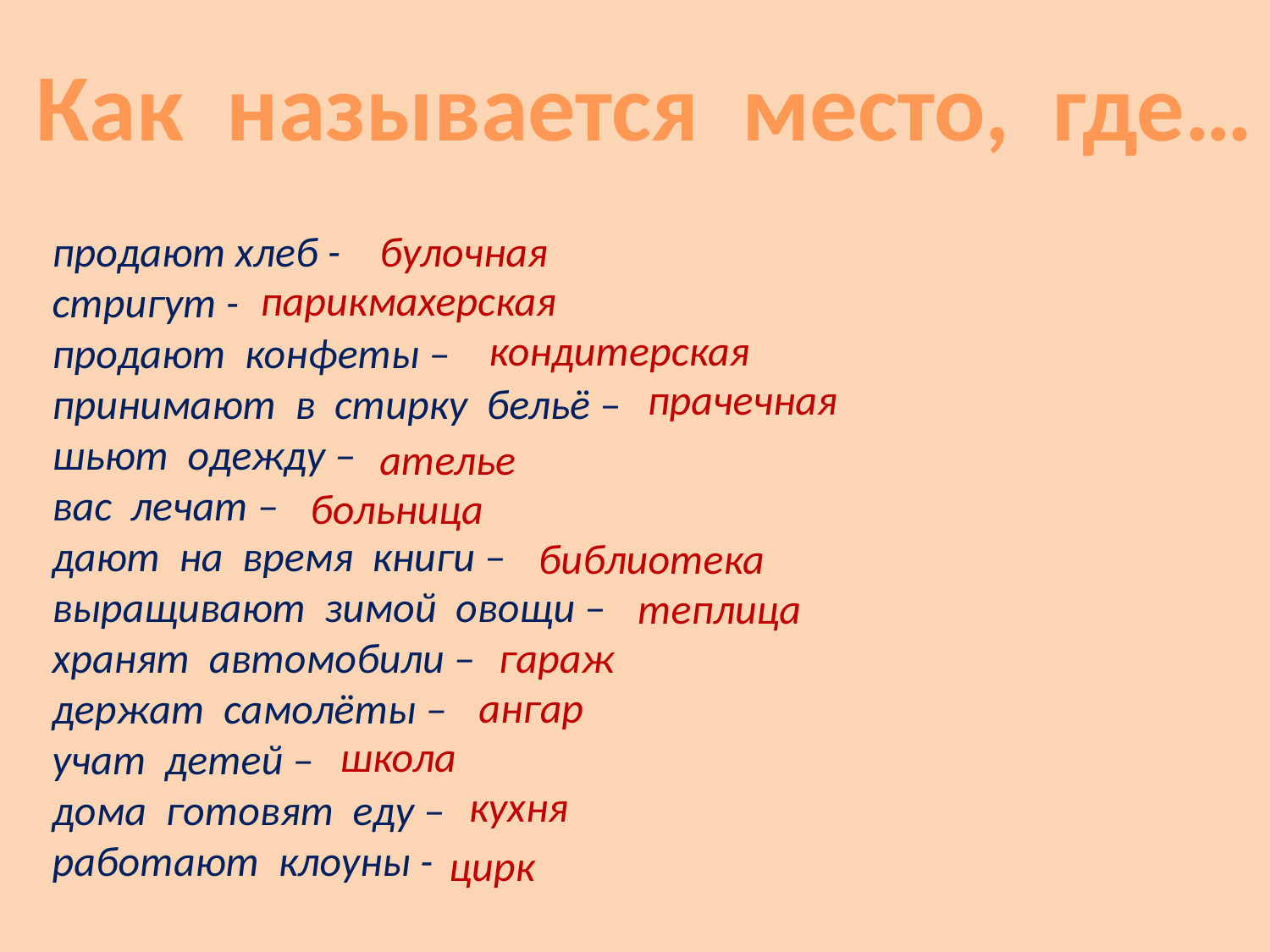

#
Как  называется  место,  где…
продают хлеб -
стригут -
продают  конфеты –
принимают  в  стирку  бельё –
шьют  одежду –
вас  лечат –
дают  на  время  книги –
выращивают  зимой  овощи –
хранят  автомобили –
держат  самолёты –
учат  детей –
дома  готовят  еду –
работают  клоуны -

булочная
парикмахерская
кондитерская
прачечная
ателье
больница
библиотека
теплица
гараж
ангар
школа
кухня
цирк